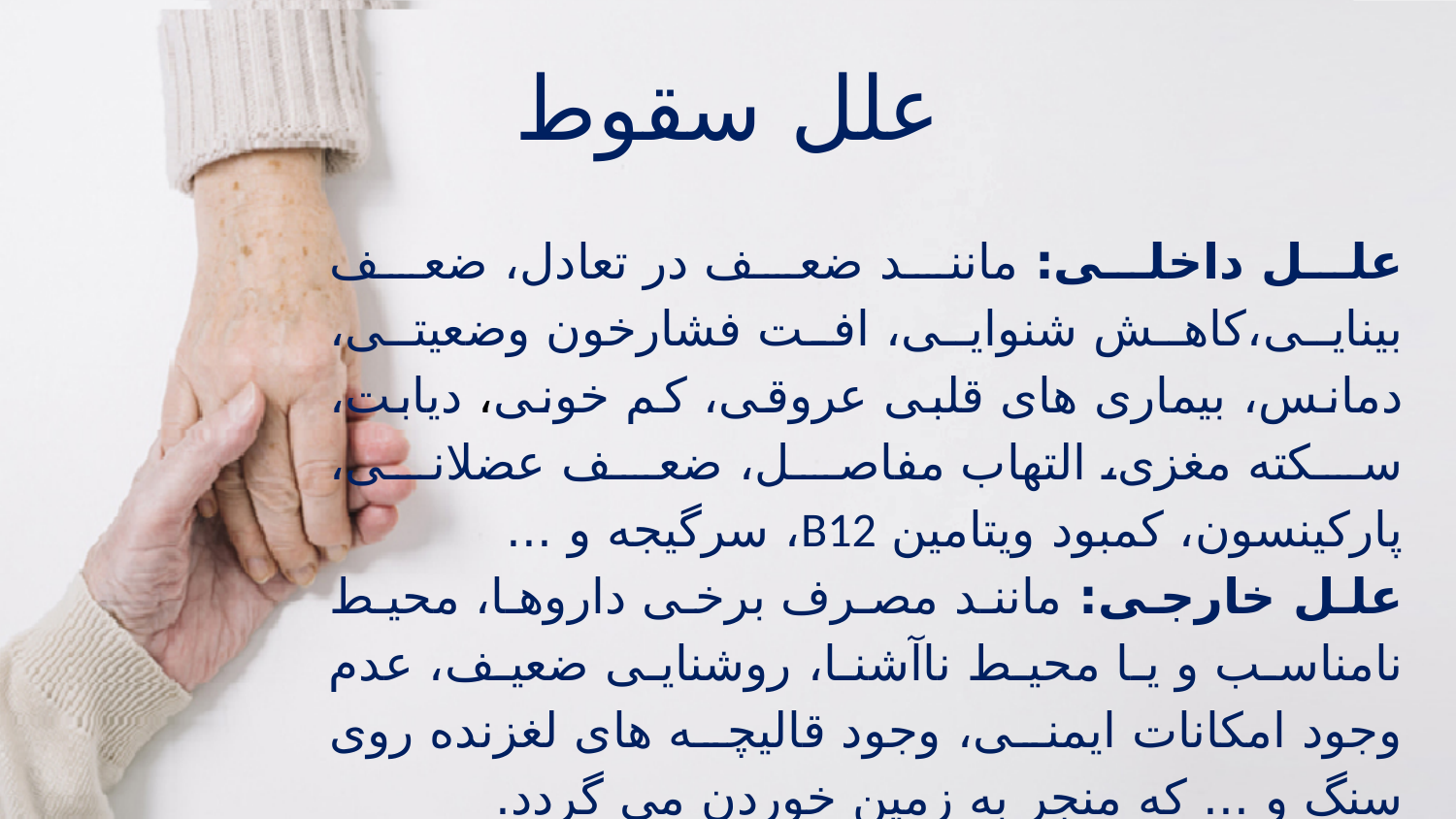

# علل سقوط
علل داخلی: مانند ضعف در تعادل، ضعف بینایی،کاهش شنوایی، افت فشارخون وضعیتی، دمانس، بیماری های قلبی عروقی، کم خونی، دیابت، سکته مغزی، التهاب مفاصل، ضعف عضلانی، پارکینسون، کمبود ویتامین B12، سرگیجه و ...
علل خارجی: مانند مصرف برخی داروها، محیط نامناسب و یا محیط ناآشنا، روشنایی ضعیف، عدم وجود امکانات ایمنی، وجود قالیچه های لغزنده روی سنگ و ... که منجر به زمین خوردن می گردد.
نکته :سالمندان 70 ساله و بالاتر و سالمندان زن بیشتر در معرض خطر سقوط قرار دارند.